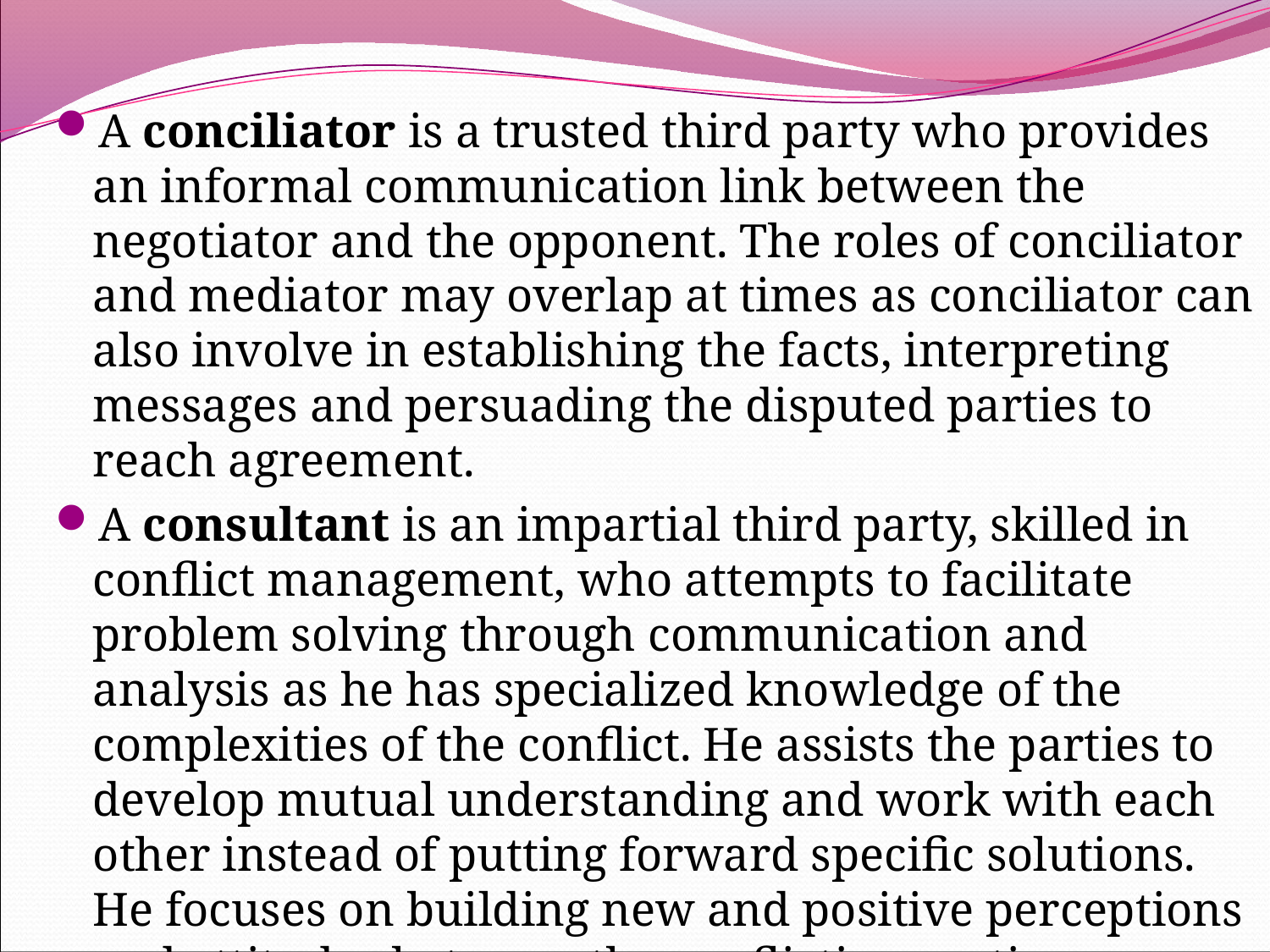

A conciliator is a trusted third party who provides an informal communication link between the negotiator and the opponent. The roles of conciliator and mediator may overlap at times as conciliator can also involve in establishing the facts, interpreting messages and persuading the disputed parties to reach agreement.
A consultant is an impartial third party, skilled in conflict management, who attempts to facilitate problem solving through communication and analysis as he has specialized knowledge of the complexities of the conflict. He assists the parties to develop mutual understanding and work with each other instead of putting forward specific solutions. He focuses on building new and positive perceptions and attitudes between the conflicting parties.